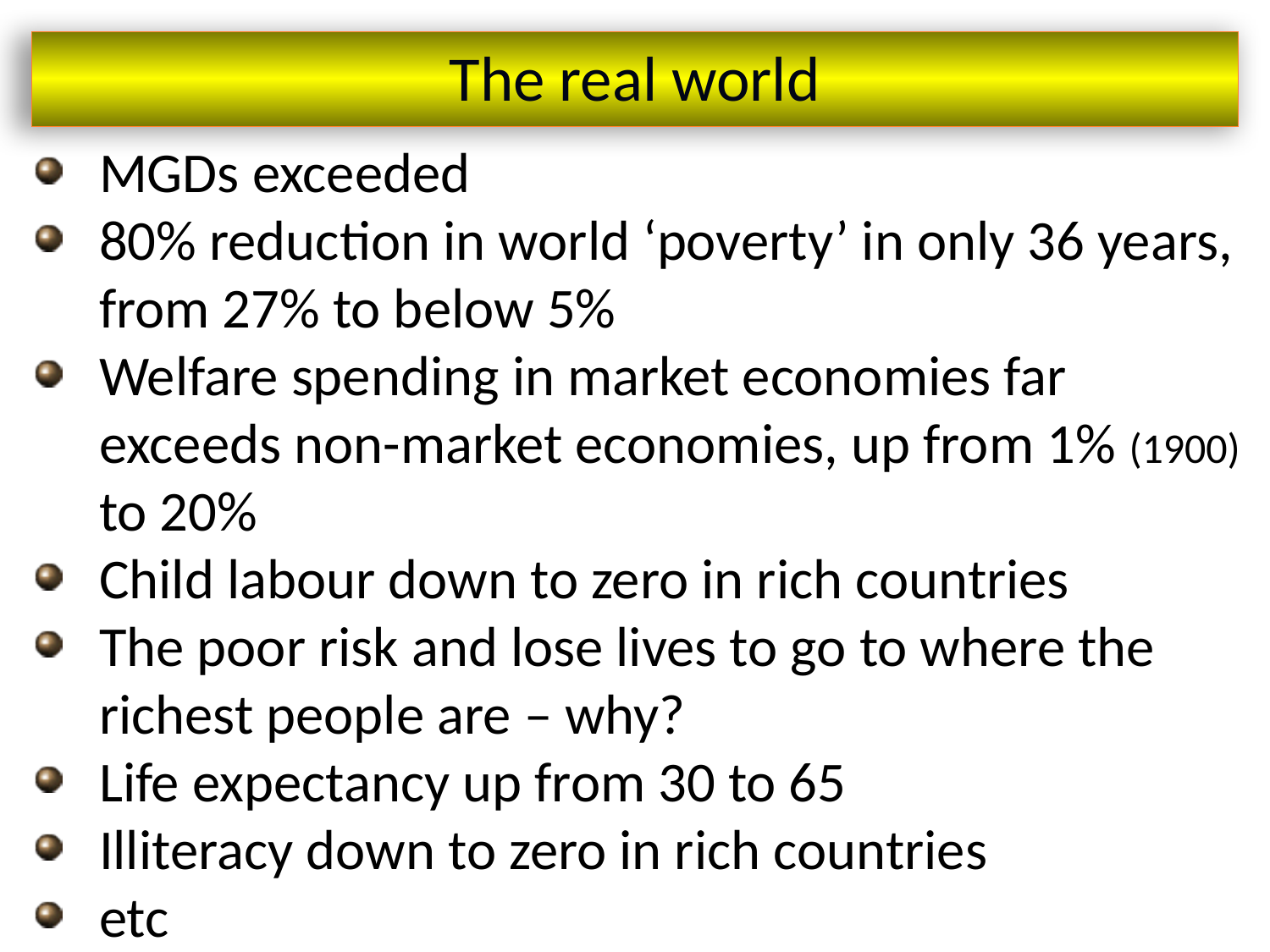

The real world
MGDs exceeded
80% reduction in world ‘poverty’ in only 36 years, from 27% to below 5%
Welfare spending in market economies far exceeds non-market economies, up from 1% (1900) to 20%
Child labour down to zero in rich countries
The poor risk and lose lives to go to where the richest people are – why?
Life expectancy up from 30 to 65
Illiteracy down to zero in rich countries
etc